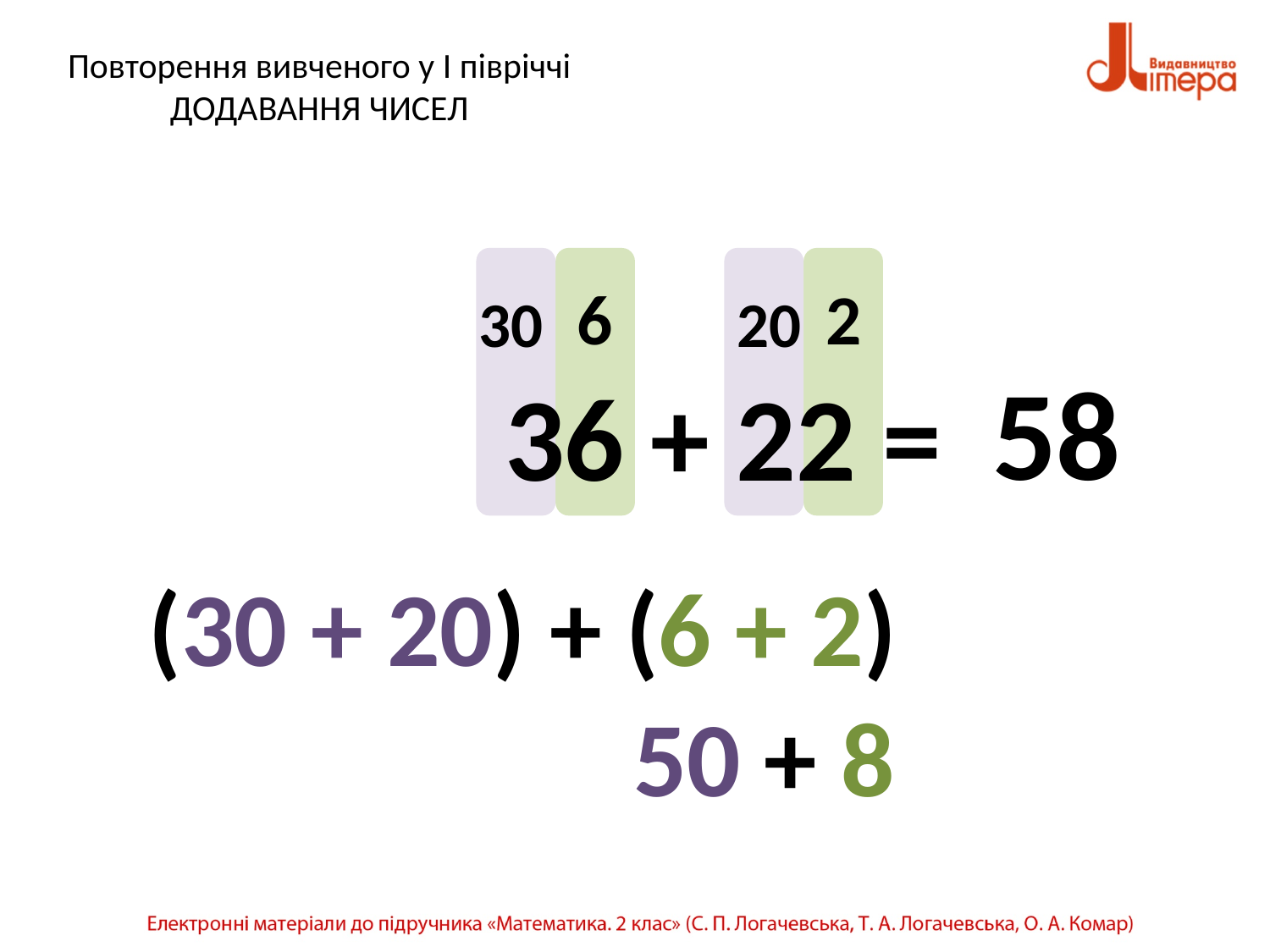

# Повторення вивченого у І півріччі ДОДАВАННЯ ЧИСЕЛ

6
2
30
20
58
36 + 22 =
 (30 + 20) + (6 + 2)
50 + 8